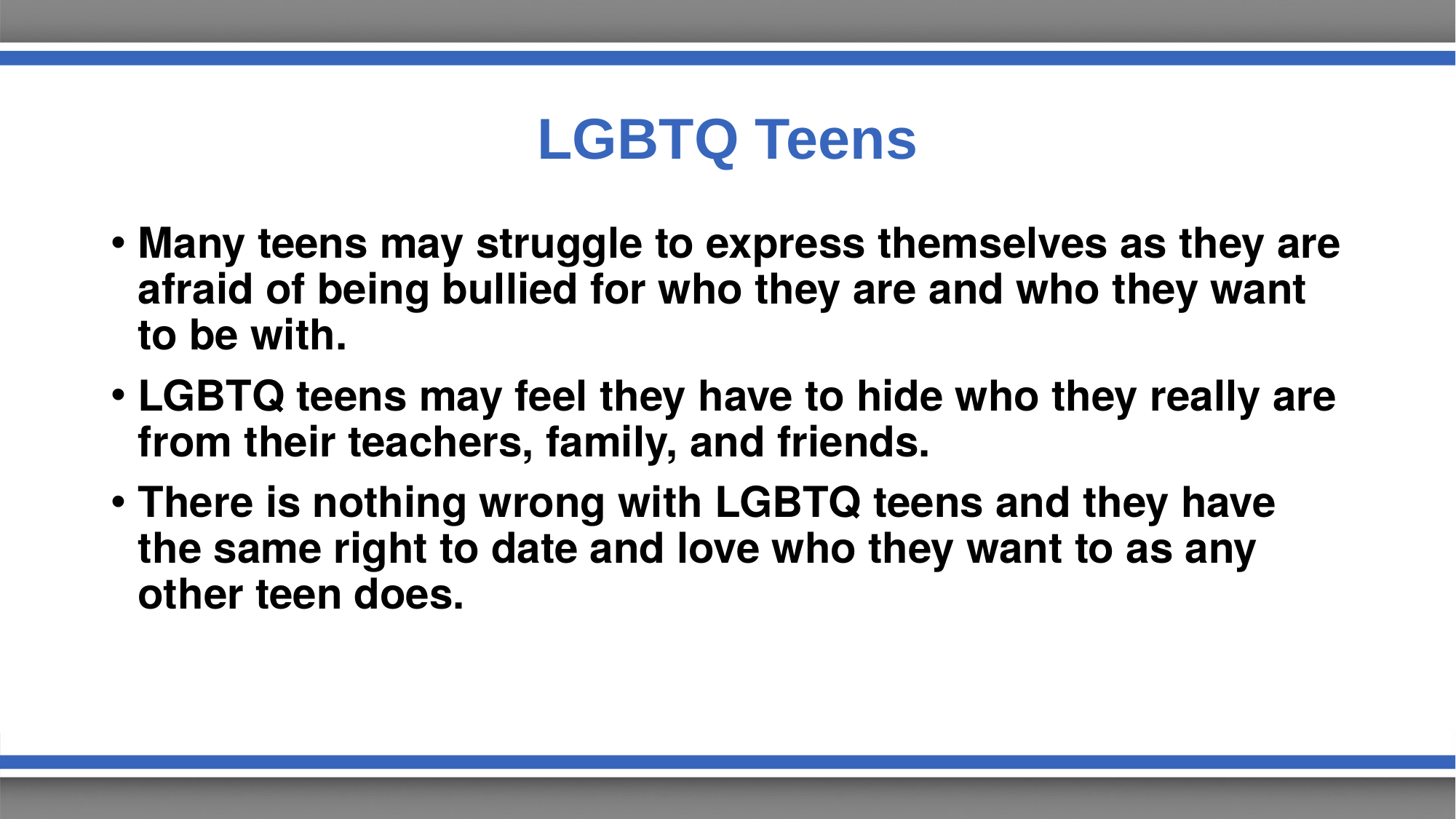

# LGBTQ Teens
Many teens may struggle to express themselves as they are afraid of being bullied for who they are and who they want to be with.
LGBTQ teens may feel they have to hide who they really are from their teachers, family, and friends.
There is nothing wrong with LGBTQ teens and they have the same right to date and love who they want to as any other teen does.